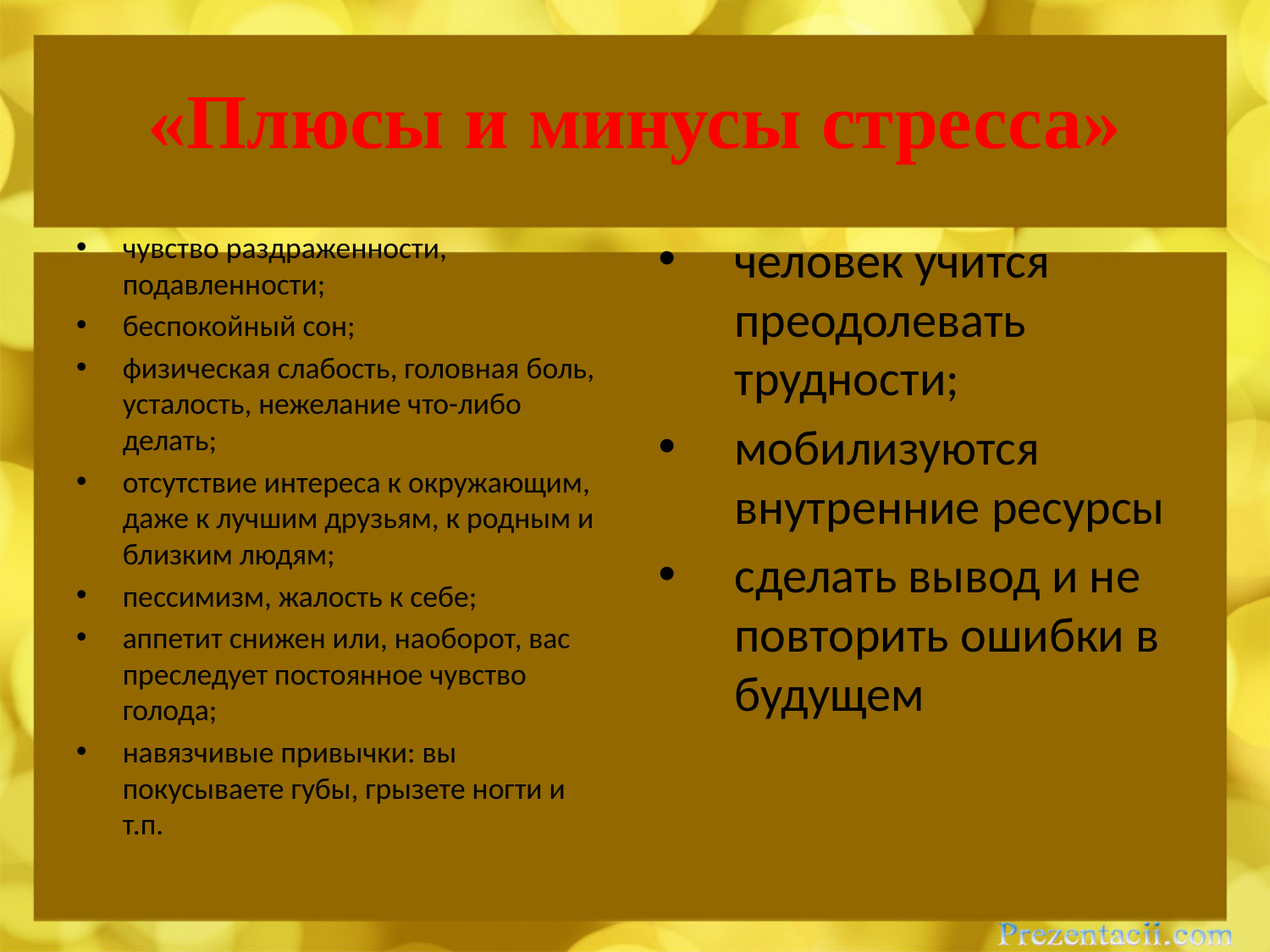

# «Плюсы и минусы стресса»
чувство раздраженности, подавленности;
беспокойный сон;
физическая слабость, головная боль, усталость, нежелание что-либо делать;
отсутствие интереса к окружающим, даже к лучшим друзьям, к родным и близким людям;
пессимизм, жалость к себе;
аппетит снижен или, наоборот, вас преследует постоянное чувство голода;
навязчивые привычки: вы покусываете губы, грызете ногти и т.п.
человек учится преодолевать трудности;
мобилизуются внутренние ресурсы
сделать вывод и не повторить ошибки в будущем